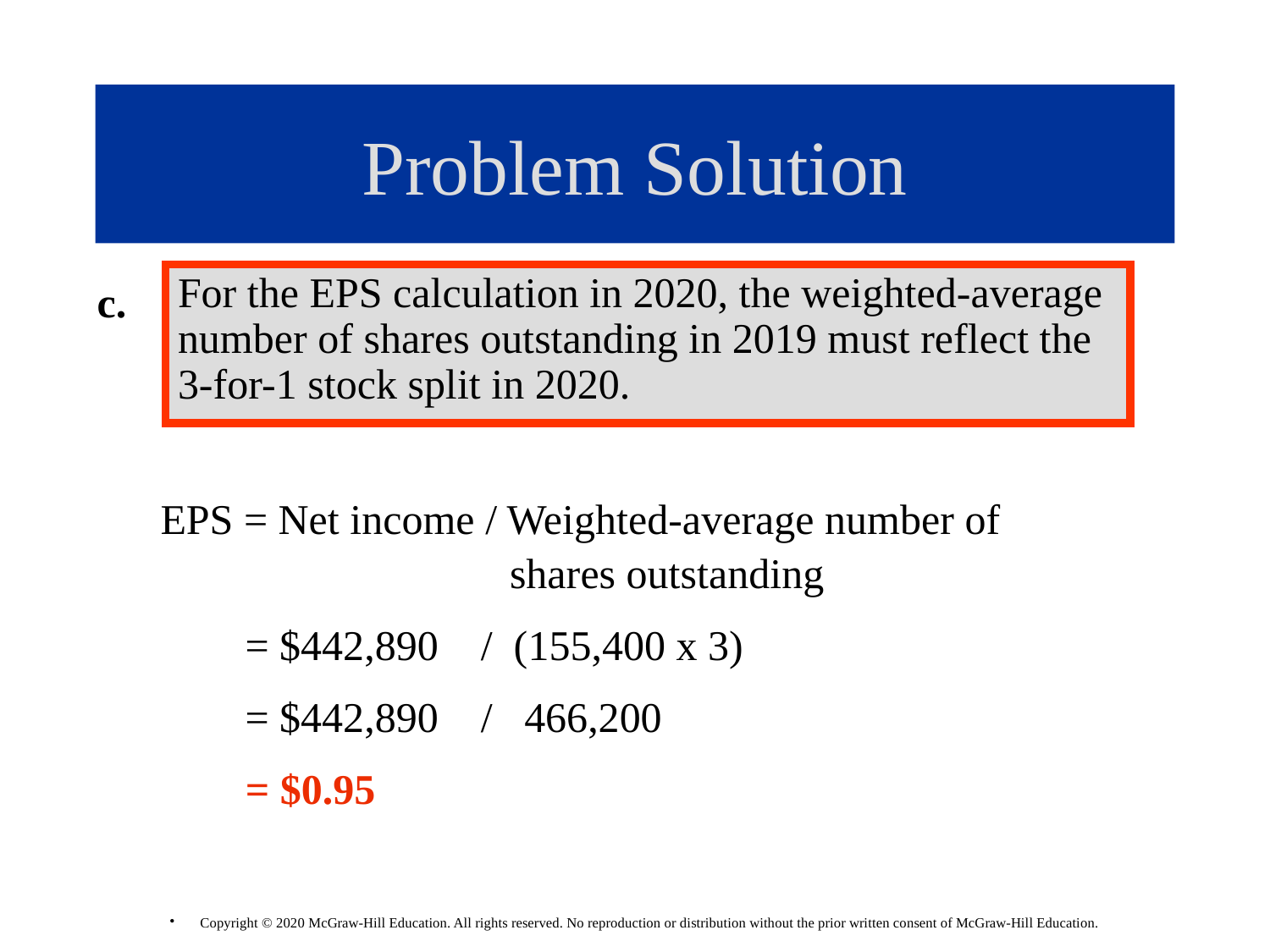

# Problem Solution

For the EPS calculation in 2020, the weighted-average number of shares outstanding in 2019 must reflect the 3-for-1 stock split in 2020.

c.

      EPS = Net income / Weighted-average number of
                                       shares outstanding

              = $442,890    /  (155,400 x 3)

              = $442,890    /   466,200

              = $0.95